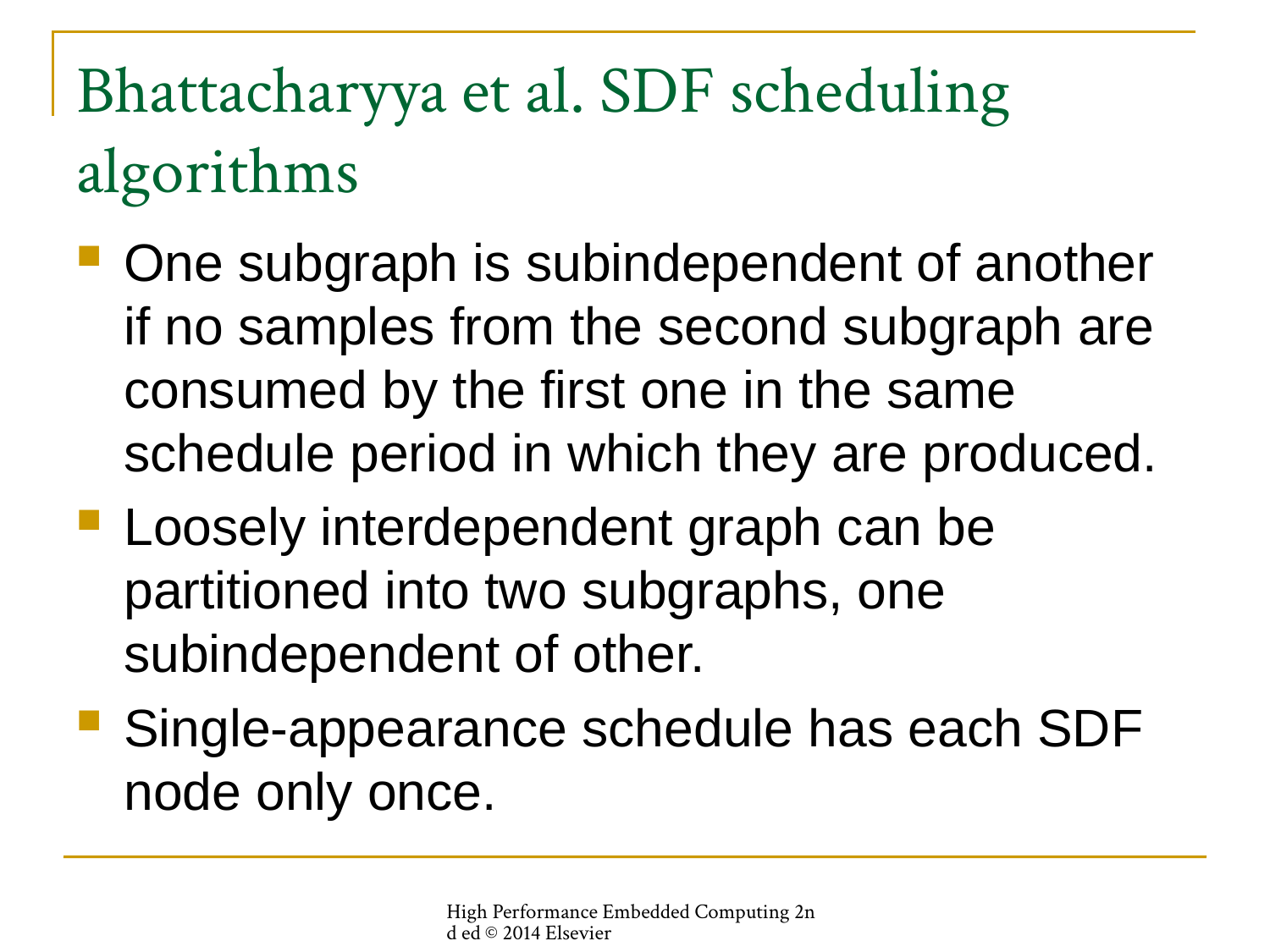

# Bhattacharyya et al. SDF scheduling algorithms
One subgraph is subindependent of another if no samples from the second subgraph are consumed by the first one in the same schedule period in which they are produced.
Loosely interdependent graph can be partitioned into two subgraphs, one subindependent of other.
Single-appearance schedule has each SDF node only once.
High Performance Embedded Computing 2nd ed © 2014 Elsevier